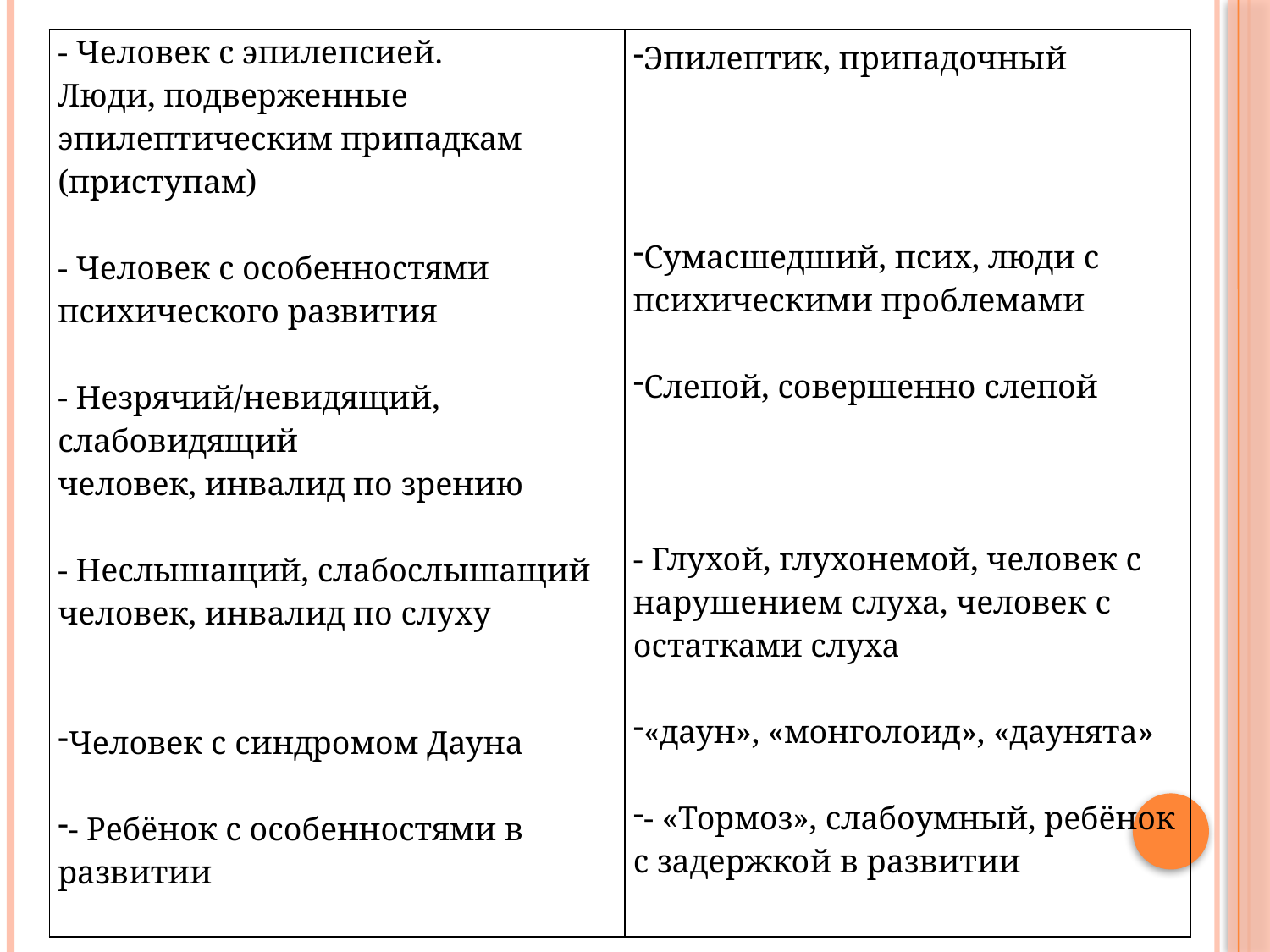

| - Человек с эпилепсией. Люди, подверженные эпилептическим припадкам (приступам) - Человек с особенностями психического развития - Незрячий/невидящий, слабовидящий человек, инвалид по зрению - Неслышащий, слабослышащий человек, инвалид по слуху Человек с синдромом Дауна - Ребёнок с особенностями в развитии | Эпилептик, припадочный Сумасшедший, псих, люди с психическими проблемами Слепой, совершенно слепой - Глухой, глухонемой, человек с нарушением слуха, человек с остатками слуха «даун», «монголоид», «даунята» - «Тормоз», слабоумный, ребёнок с задержкой в развитии |
| --- | --- |